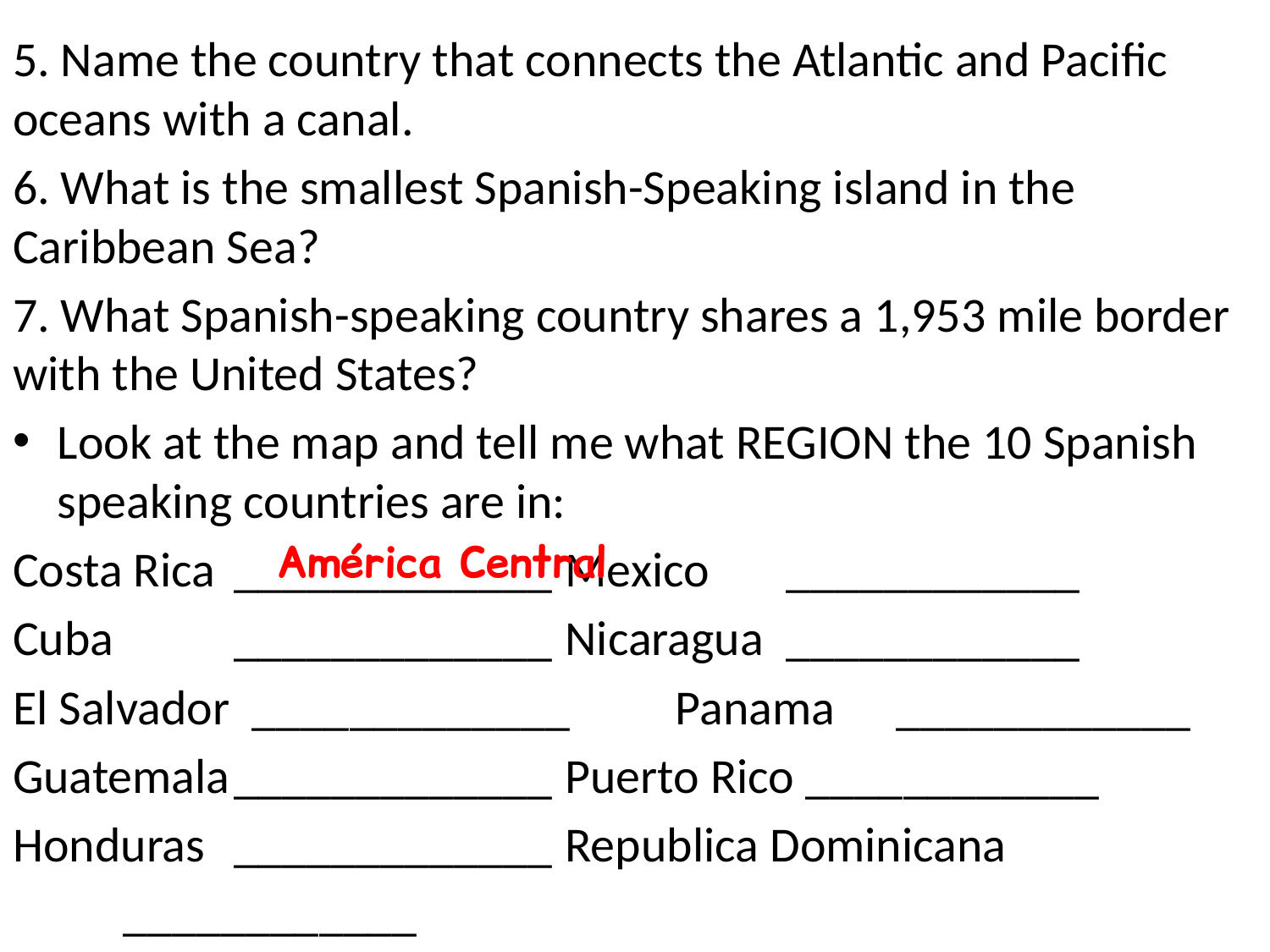

5. Name the country that connects the Atlantic and Pacific oceans with a canal.
6. What is the smallest Spanish-Speaking island in the Caribbean Sea?
7. What Spanish-speaking country shares a 1,953 mile border with the United States?
Look at the map and tell me what REGION the 10 Spanish speaking countries are in:
Costa Rica	_____________	Mexico	____________
Cuba 		_____________	Nicaragua	____________
El Salvador  _____________	Panama	____________
Guatemala	_____________	Puerto Rico ____________
Honduras 	_____________	Republica Dominicana
							____________
América Central